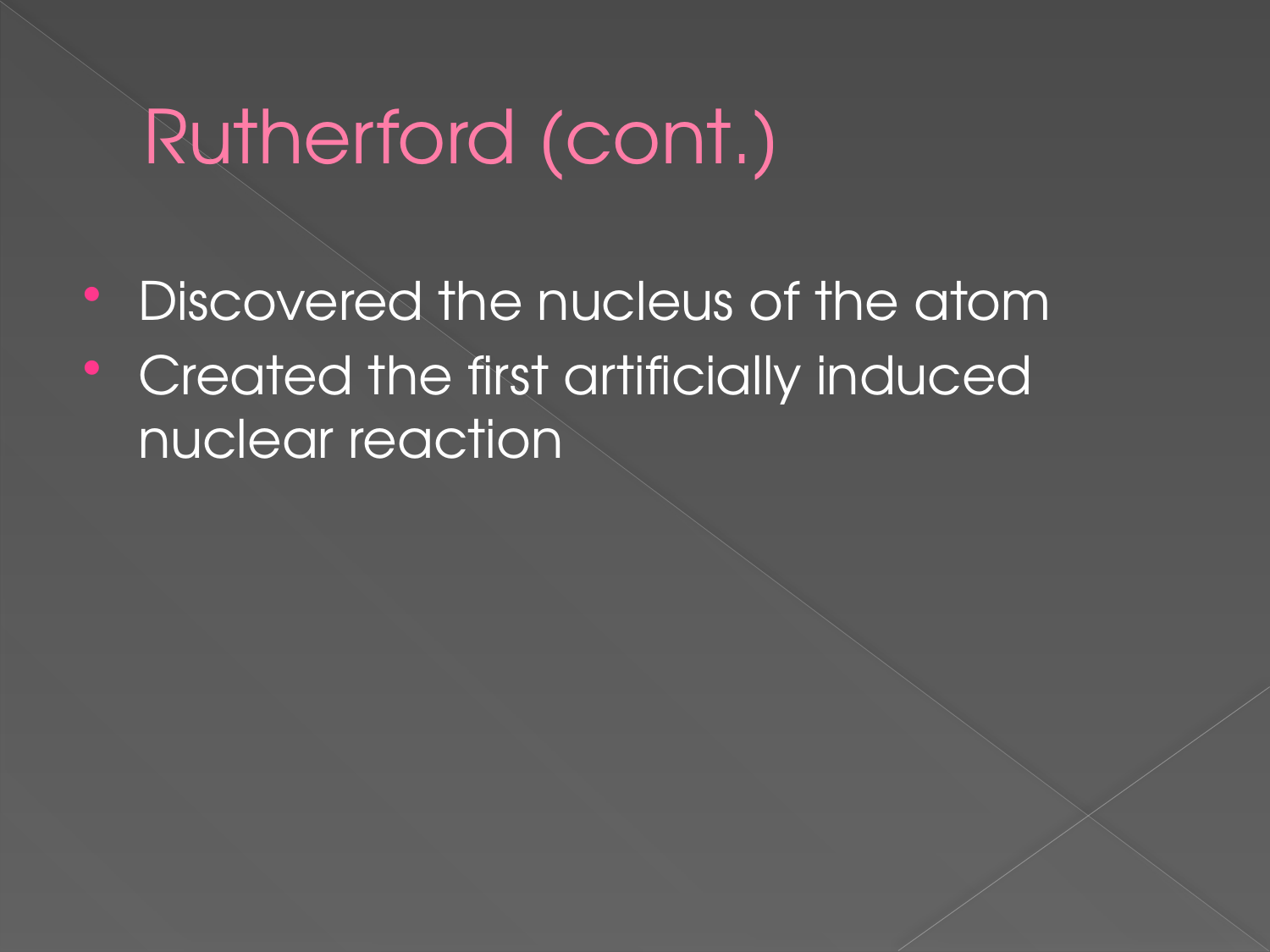

# Rutherford (cont.)
Discovered the nucleus of the atom
Created the first artificially induced nuclear reaction